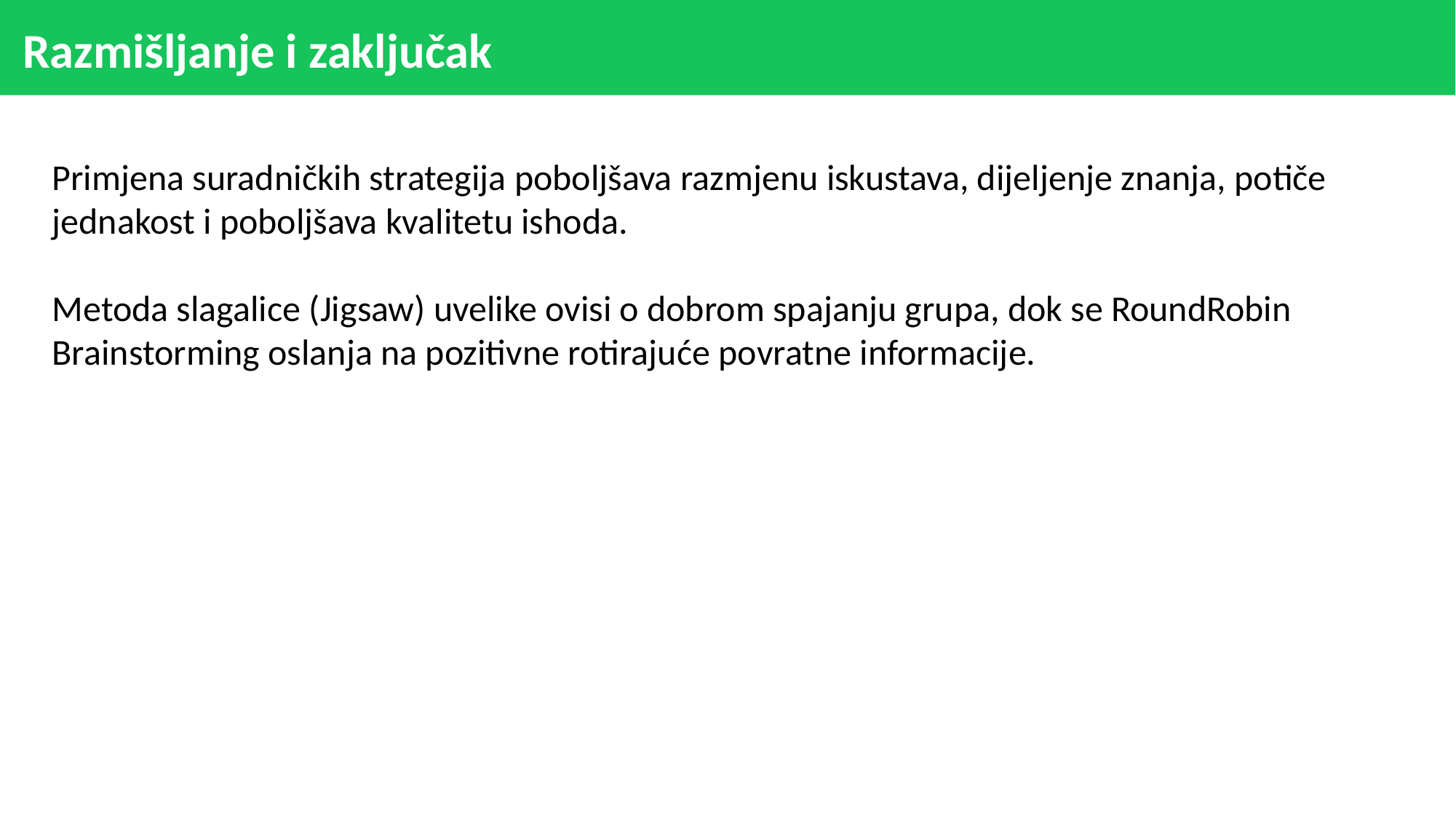

# Razmišljanje i zaključak
Primjena suradničkih strategija poboljšava razmjenu iskustava, dijeljenje znanja, potiče jednakost i poboljšava kvalitetu ishoda.

Metoda slagalice (Jigsaw) uvelike ovisi o dobrom spajanju grupa, dok se RoundRobin Brainstorming oslanja na pozitivne rotirajuće povratne informacije.